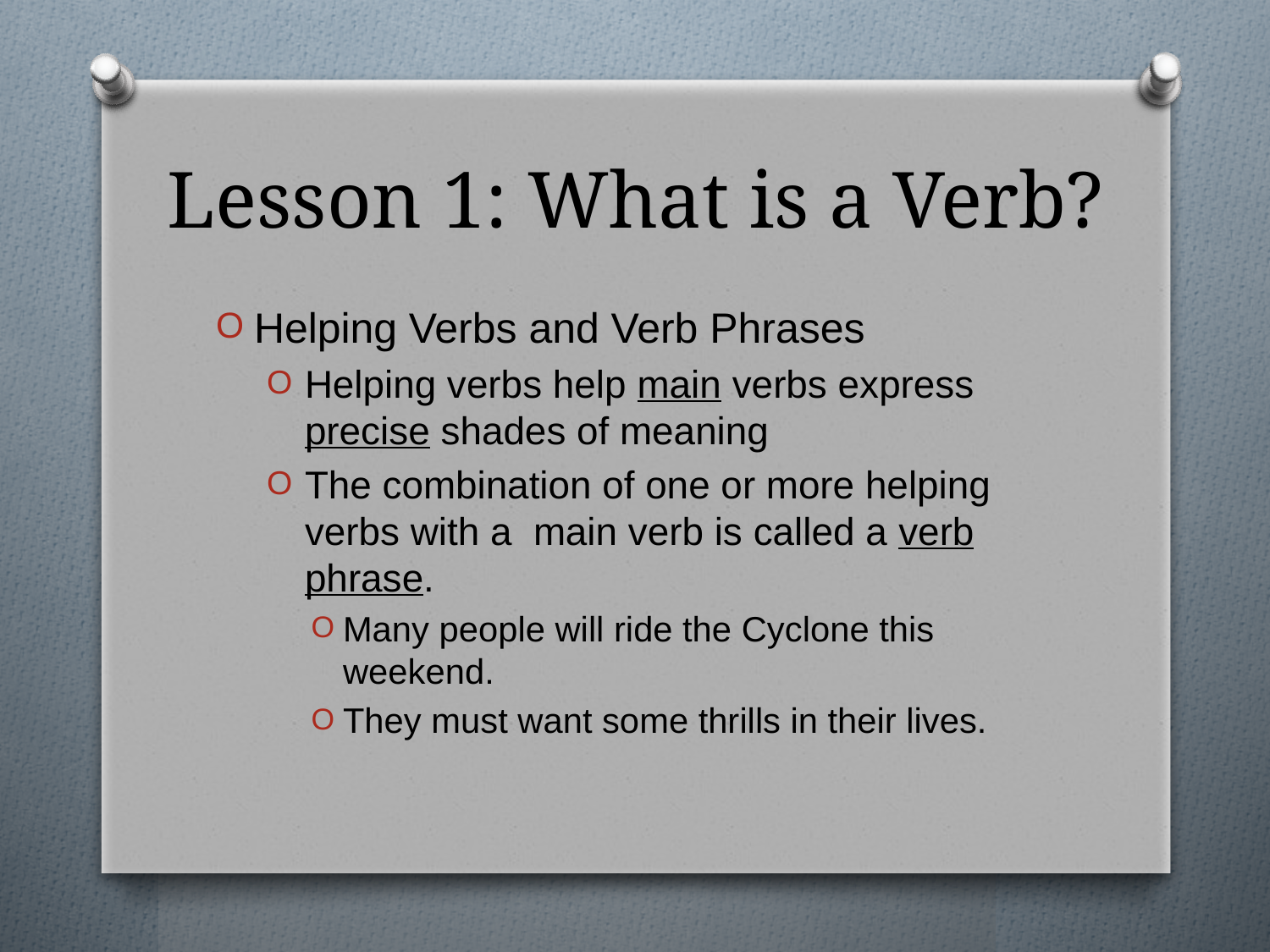

# Lesson 1: What is a Verb?
Helping Verbs and Verb Phrases
Helping verbs help main verbs express precise shades of meaning
The combination of one or more helping verbs with a  main verb is called a verb phrase.
Many people will ride the Cyclone this weekend.
They must want some thrills in their lives.